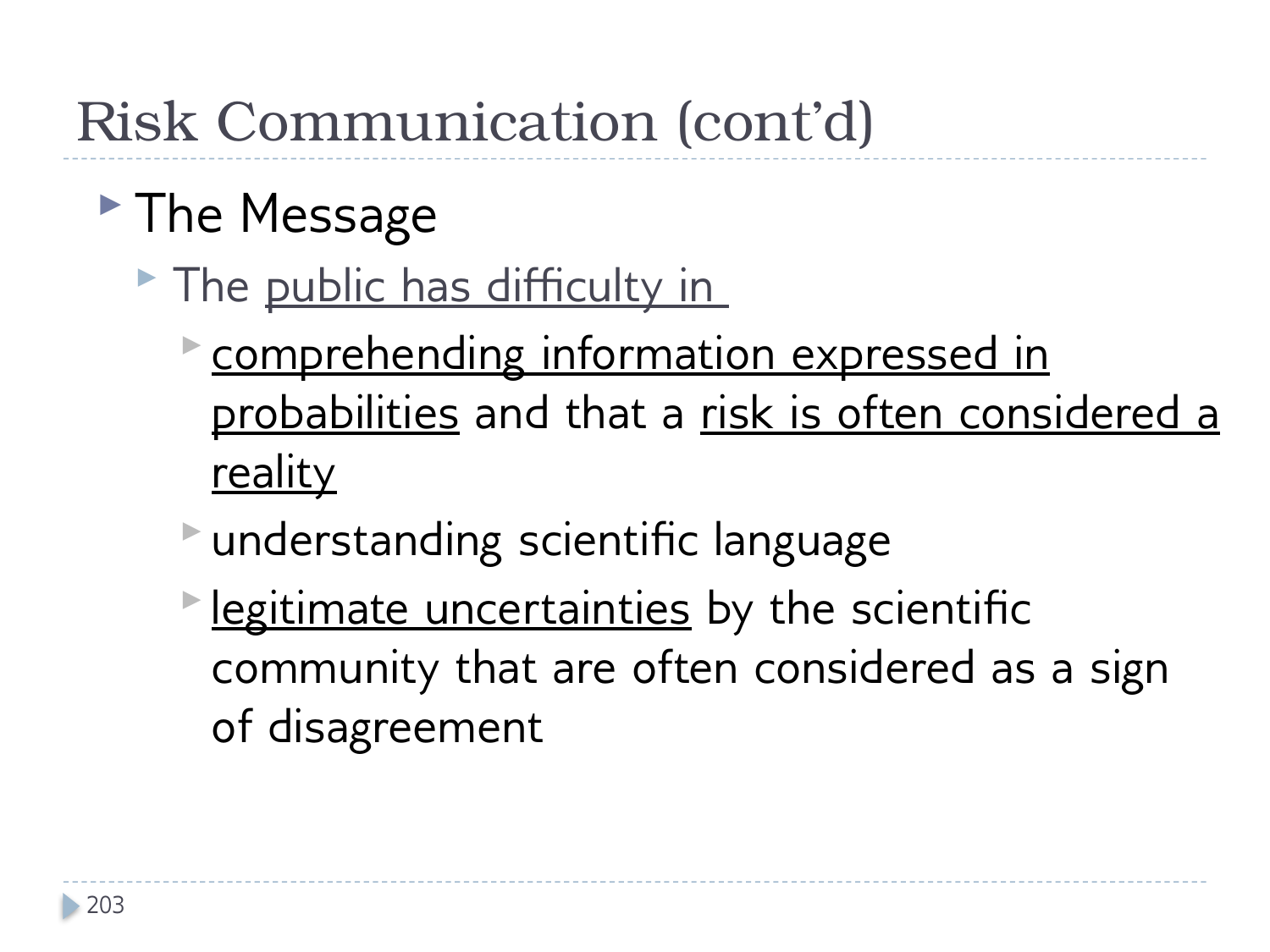

# Risk Communication (cont’d)
The Message
The public has difficulty in
comprehending information expressed in probabilities and that a risk is often considered a reality
understanding scientific language
legitimate uncertainties by the scientific community that are often considered as a sign of disagreement
203